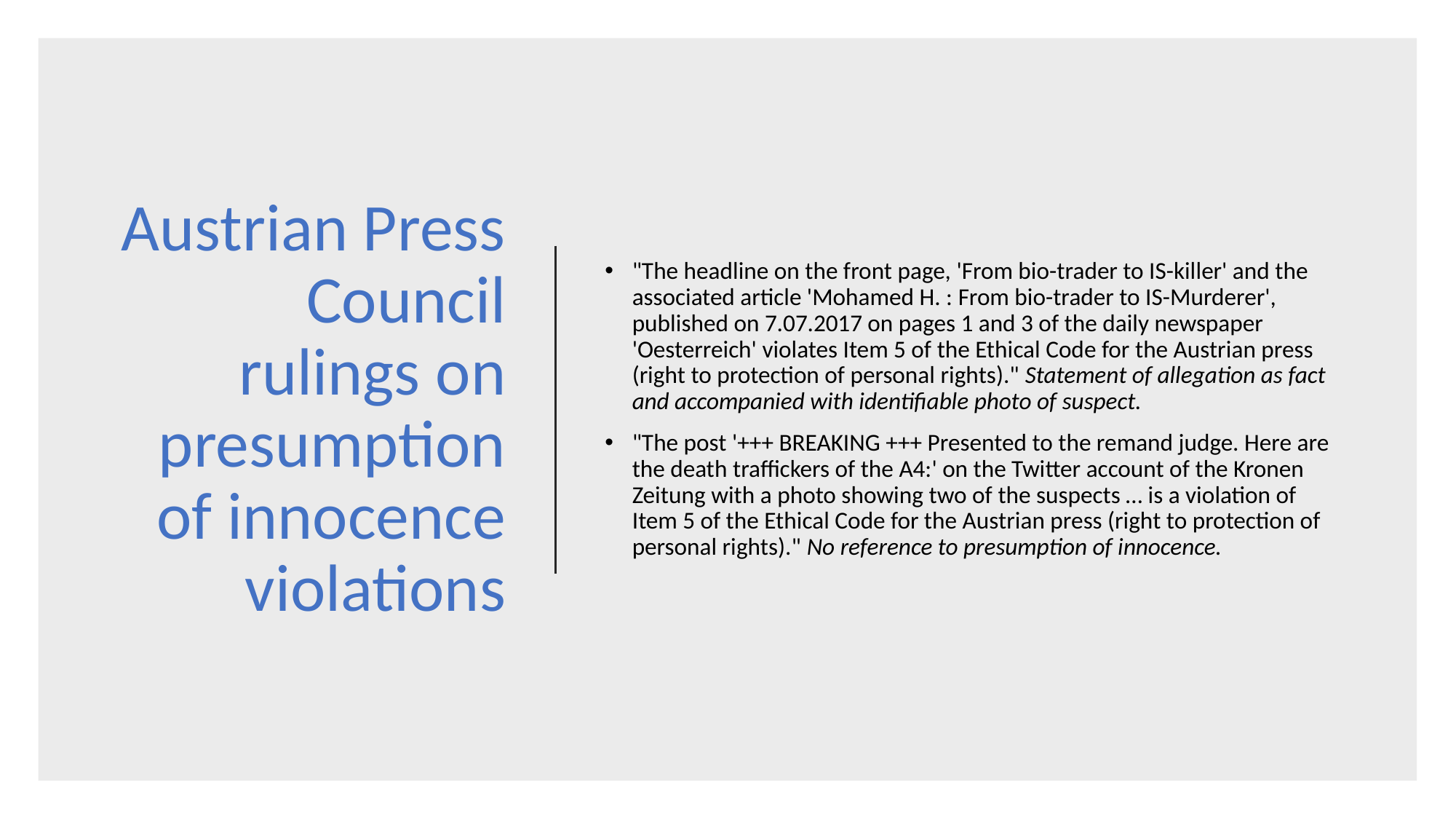

# Austrian Press Council rulings on presumption of innocence violations
"The headline on the front page, 'From bio-trader to IS-killer' and the associated article 'Mohamed H. : From bio-trader to IS-Murderer', published on 7.07.2017 on pages 1 and 3 of the daily newspaper 'Oesterreich' violates Item 5 of the Ethical Code for the Austrian press (right to protection of personal rights)." Statement of allegation as fact and accompanied with identifiable photo of suspect.
"The post '+++ BREAKING +++ Presented to the remand judge. Here are the death traffickers of the A4:' on the Twitter account of the Kronen Zeitung with a photo showing two of the suspects … is a violation of Item 5 of the Ethical Code for the Austrian press (right to protection of personal rights)." No reference to presumption of innocence.